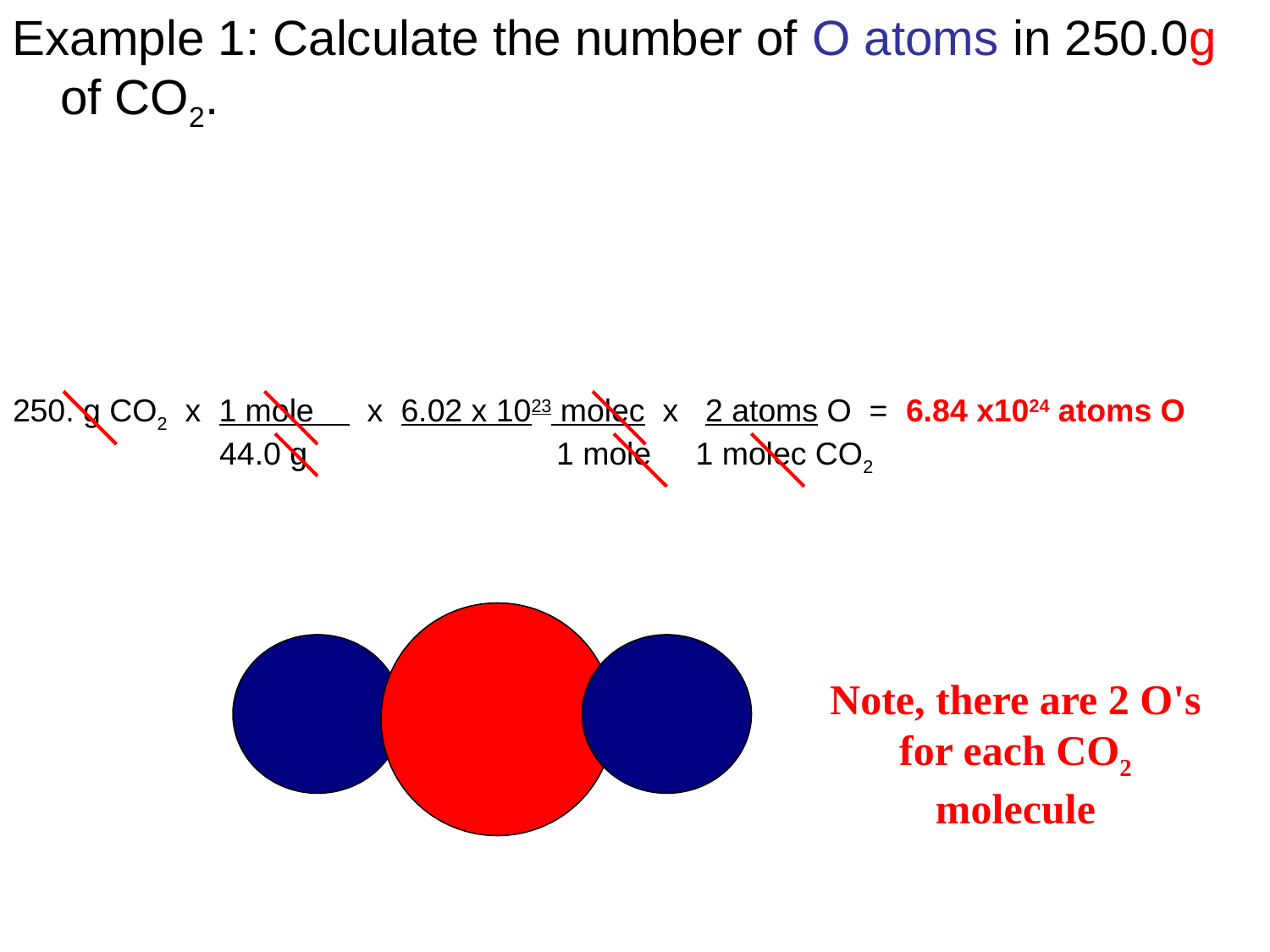

Example 1: Calculate the number of O atoms in 250.0g of CO2.
250. g CO2  x  1 mole      x  6.02 x 1023 molec  x   2 atoms O  =  6.84 x1024 atoms O
	         44.0 g 		       1 mole     1 molec CO2

Note, there are 2 O's for each CO2 molecule